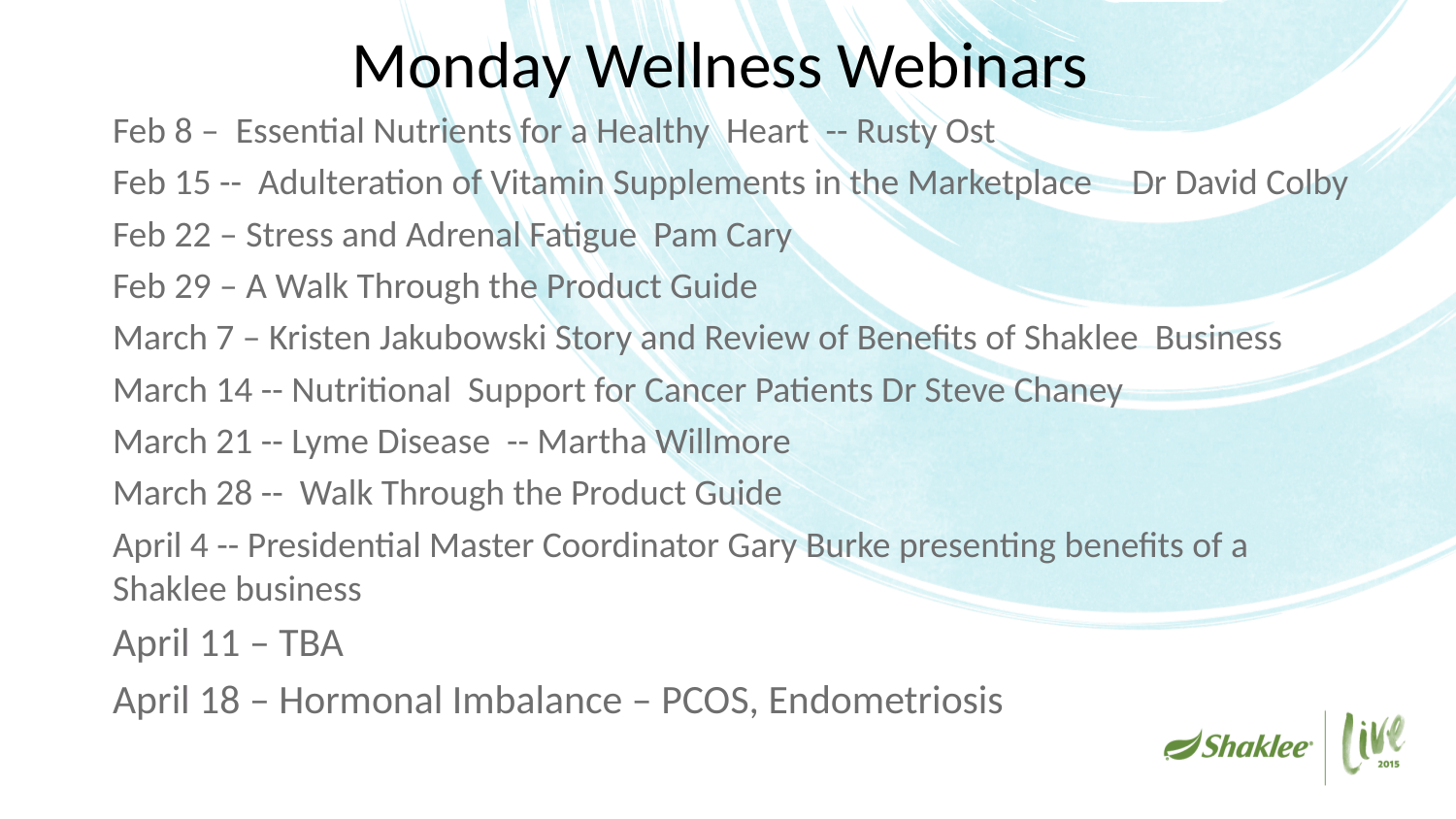

# Monday Wellness Webinars
Feb 8 –  Essential Nutrients for a Healthy  Heart  -- Rusty Ost
Feb 15 --  Adulteration of Vitamin Supplements in the Marketplace 	Dr David Colby
Feb 22 – Stress and Adrenal Fatigue  Pam Cary
Feb 29 – A Walk Through the Product Guide
March 7 – Kristen Jakubowski Story and Review of Benefits of Shaklee  Business
March 14 -- Nutritional  Support for Cancer Patients Dr Steve Chaney
March 21 -- Lyme Disease  -- Martha Willmore
March 28 --  Walk Through the Product Guide
April 4 -- Presidential Master Coordinator Gary Burke presenting benefits of a Shaklee business
April 11 – TBA
April 18 – Hormonal Imbalance – PCOS, Endometriosis